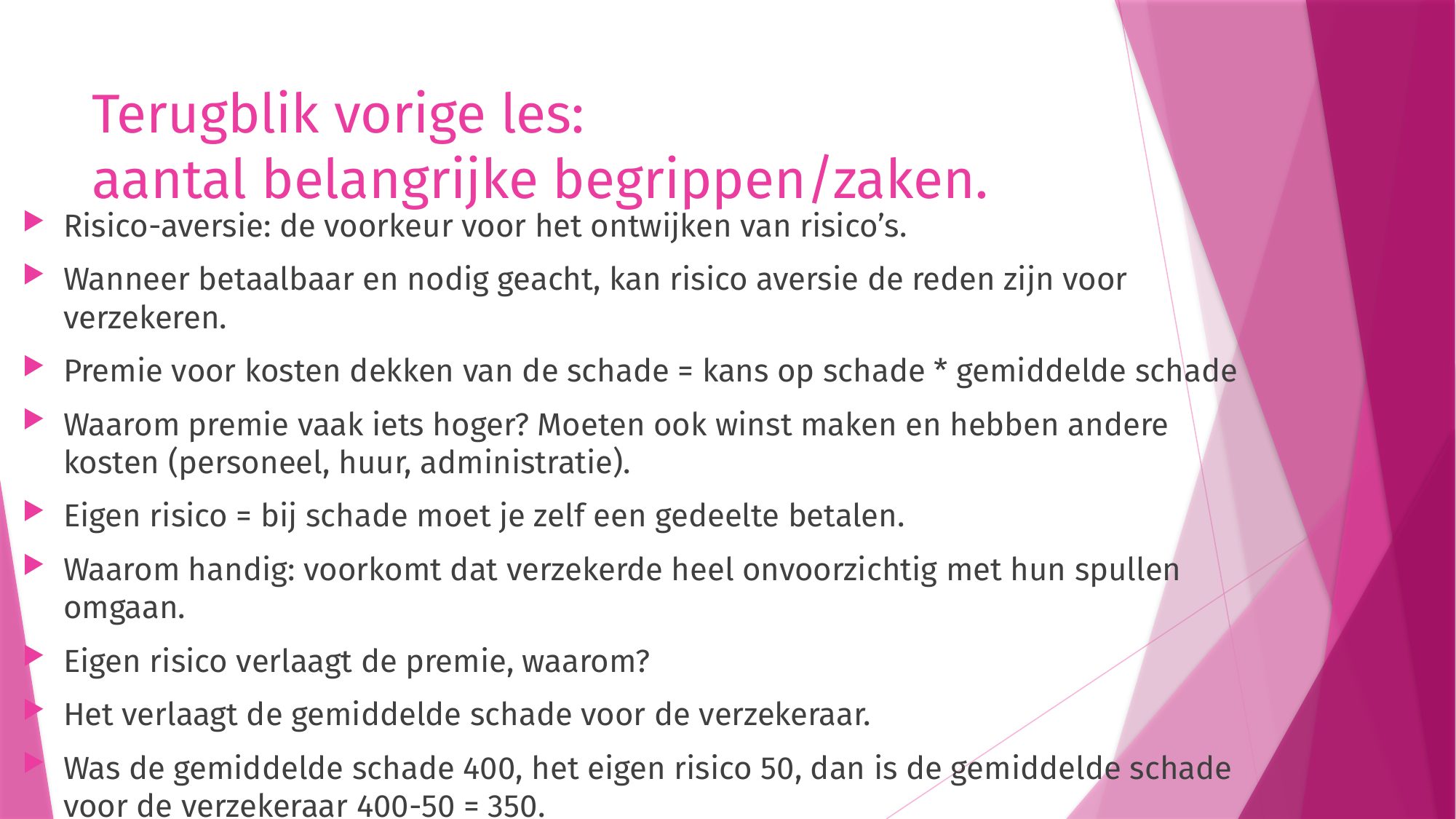

# Terugblik vorige les: aantal belangrijke begrippen/zaken.
Risico-aversie: de voorkeur voor het ontwijken van risico’s.
Wanneer betaalbaar en nodig geacht, kan risico aversie de reden zijn voor verzekeren.
Premie voor kosten dekken van de schade = kans op schade * gemiddelde schade
Waarom premie vaak iets hoger? Moeten ook winst maken en hebben andere kosten (personeel, huur, administratie).
Eigen risico = bij schade moet je zelf een gedeelte betalen.
Waarom handig: voorkomt dat verzekerde heel onvoorzichtig met hun spullen omgaan.
Eigen risico verlaagt de premie, waarom?
Het verlaagt de gemiddelde schade voor de verzekeraar.
Was de gemiddelde schade 400, het eigen risico 50, dan is de gemiddelde schade voor de verzekeraar 400-50 = 350.